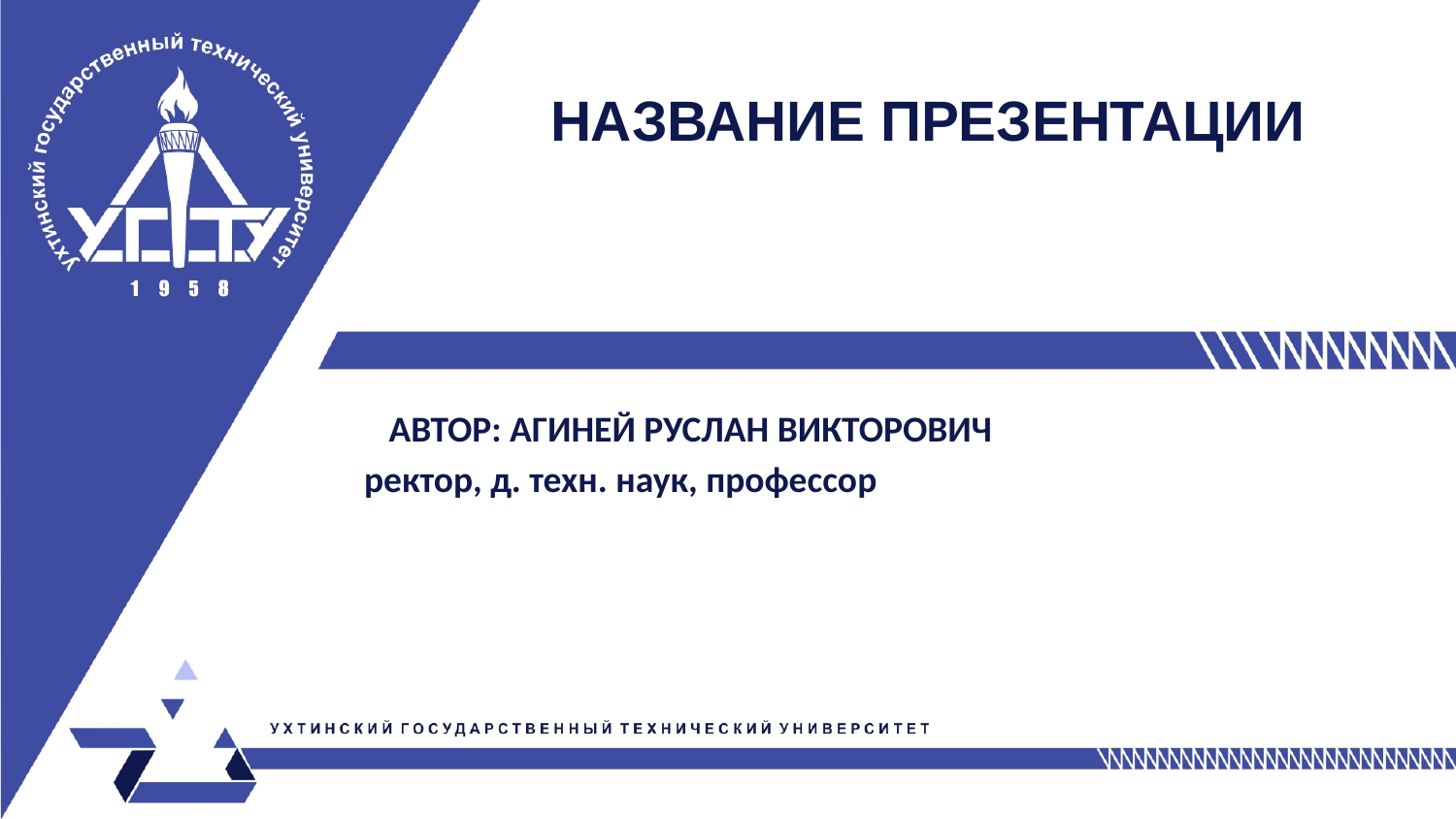

# НАЗВАНИЕ ПРЕЗЕНТАЦИИ
   АВТОР: АГИНЕЙ РУСЛАН ВИКТОРОВИЧ
ректор, д. техн. наук, профессор